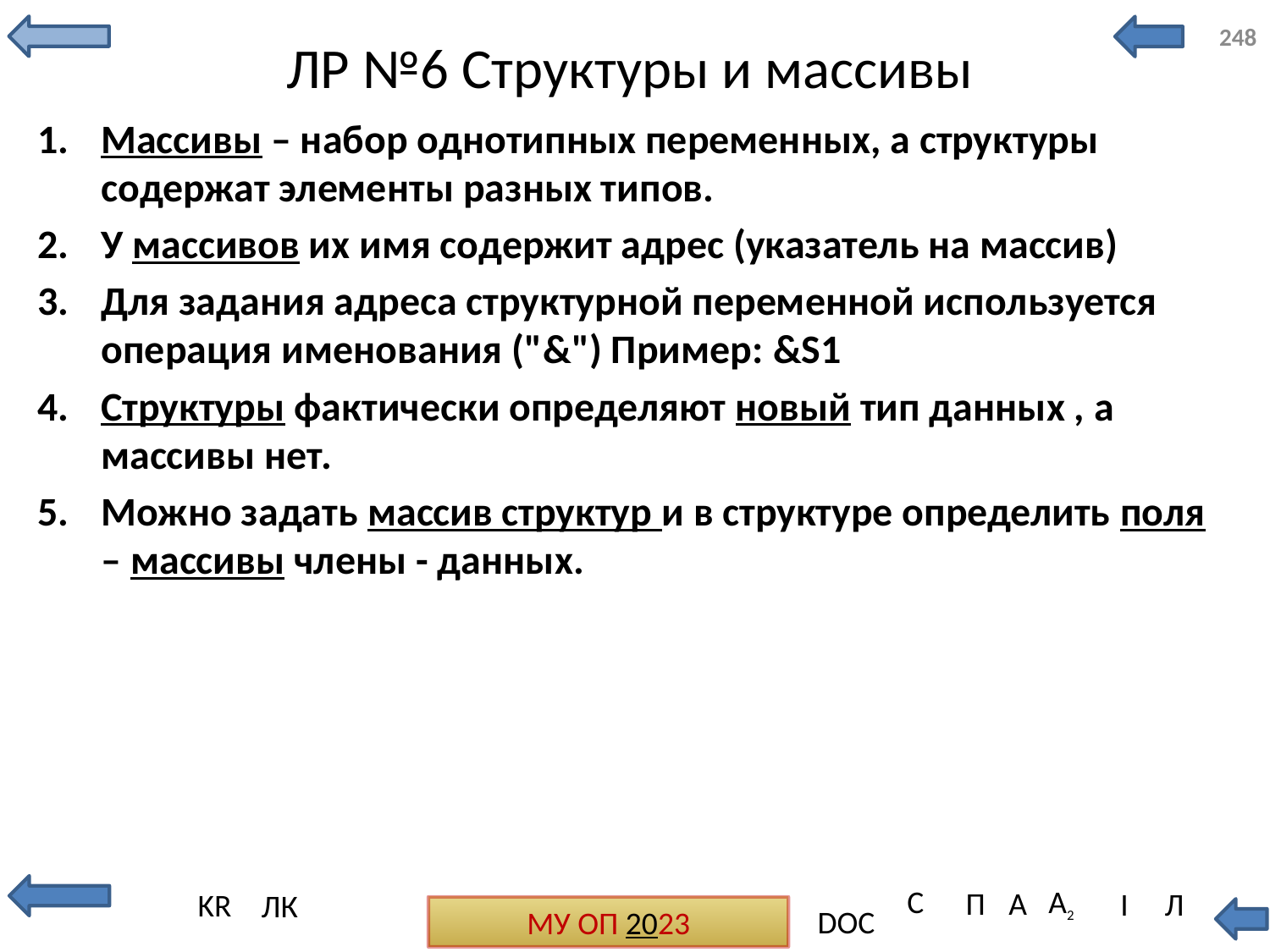

248
# ЛР №6 Структуры и массивы
Массивы – набор однотипных переменных, а структуры содержат элементы разных типов.
У массивов их имя содержит адрес (указатель на массив)
Для задания адреса структурной переменной используется операция именования ("&") Пример: &S1
Структуры фактически определяют новый тип данных , а массивы нет.
Можно задать массив структур и в структуре определить поля – массивы члены - данных.